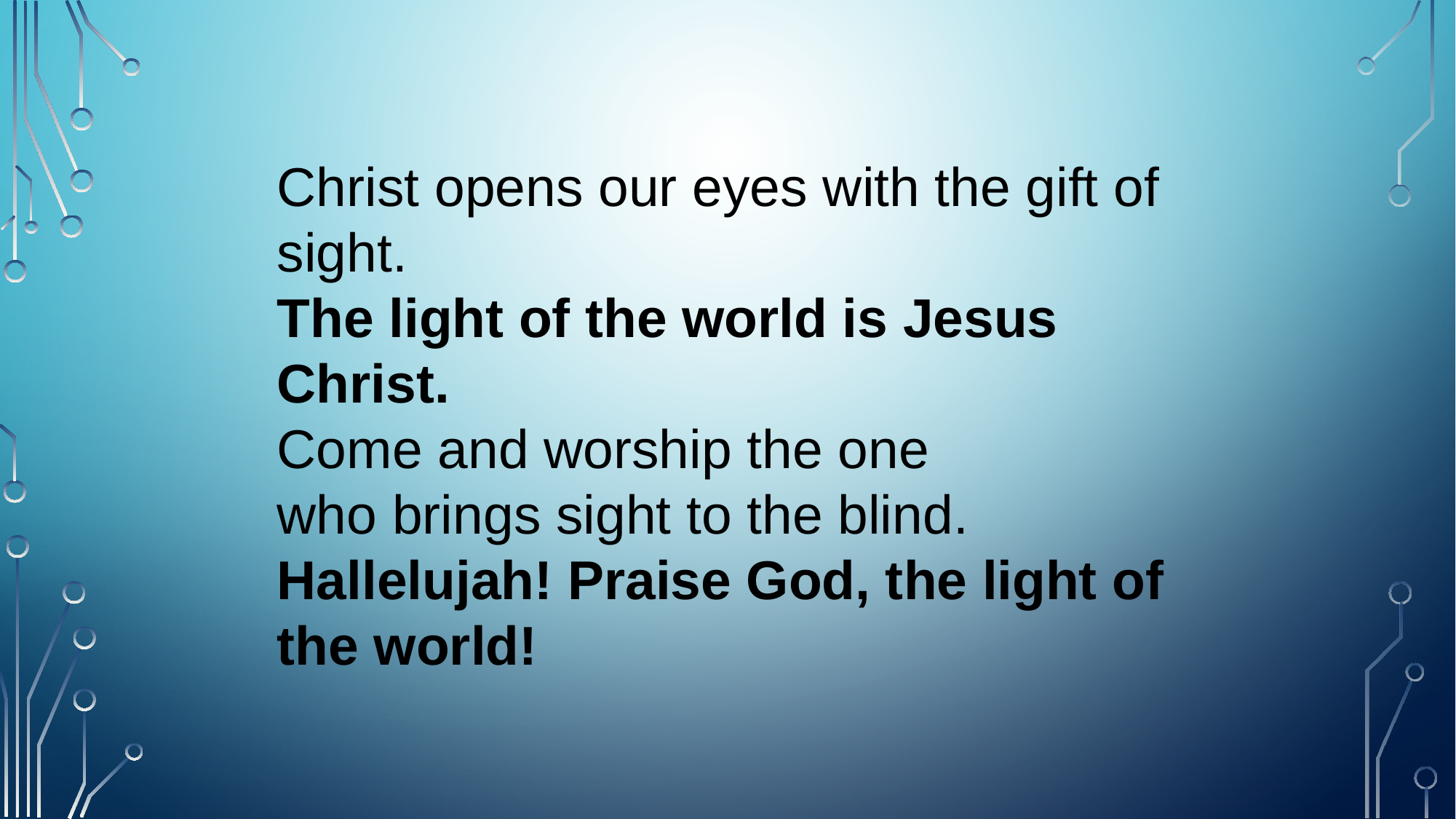

Christ opens our eyes with the gift of sight.
The light of the world is Jesus Christ.
Come and worship the one
who brings sight to the blind.
Hallelujah! Praise God, the light of the world!